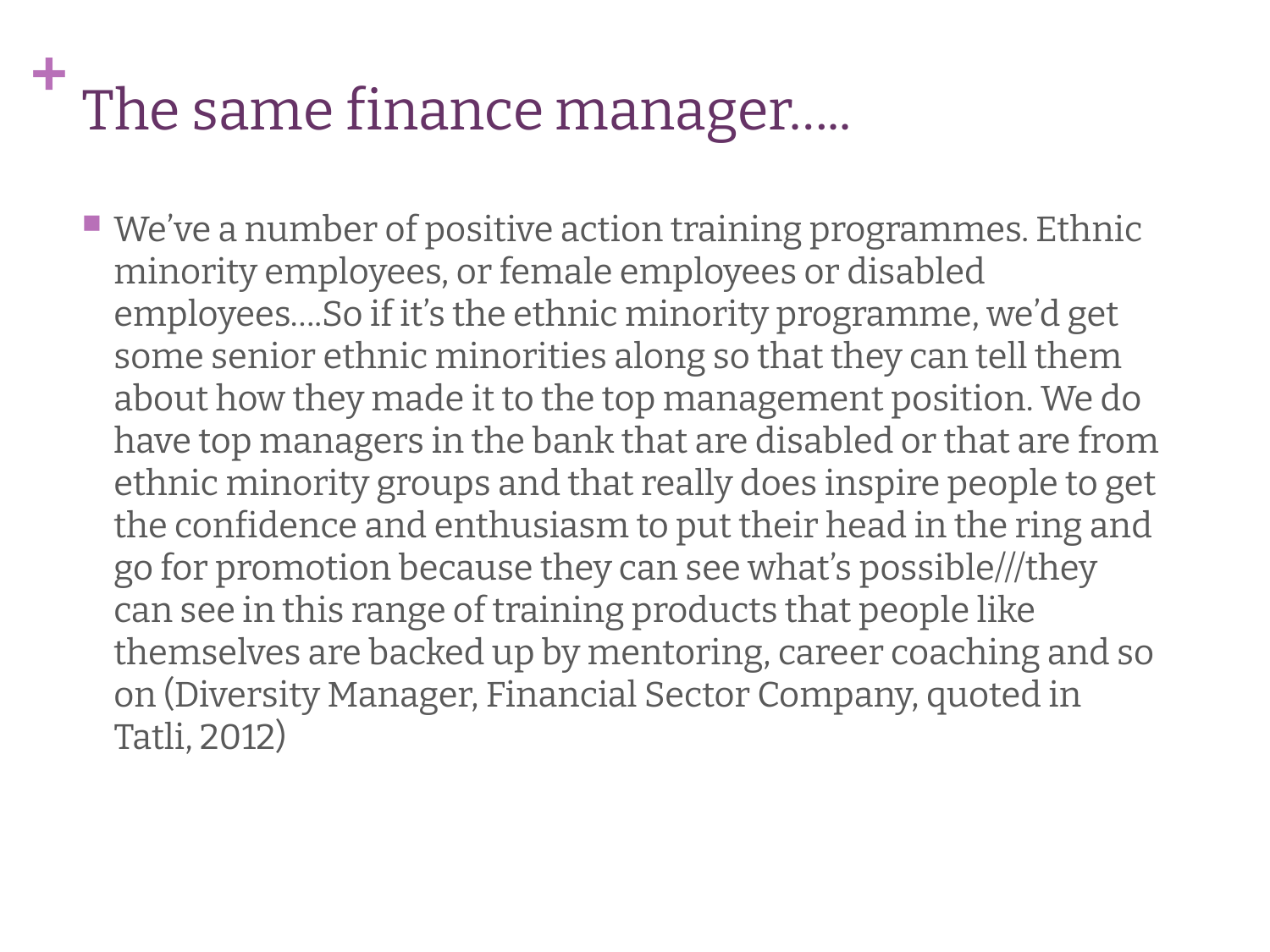

# The same finance manager…..
We’ve a number of positive action training programmes. Ethnic minority employees, or female employees or disabled employees….So if it’s the ethnic minority programme, we’d get some senior ethnic minorities along so that they can tell them about how they made it to the top management position. We do have top managers in the bank that are disabled or that are from ethnic minority groups and that really does inspire people to get the confidence and enthusiasm to put their head in the ring and go for promotion because they can see what’s possible///they can see in this range of training products that people like themselves are backed up by mentoring, career coaching and so on (Diversity Manager, Financial Sector Company, quoted in Tatli, 2012)